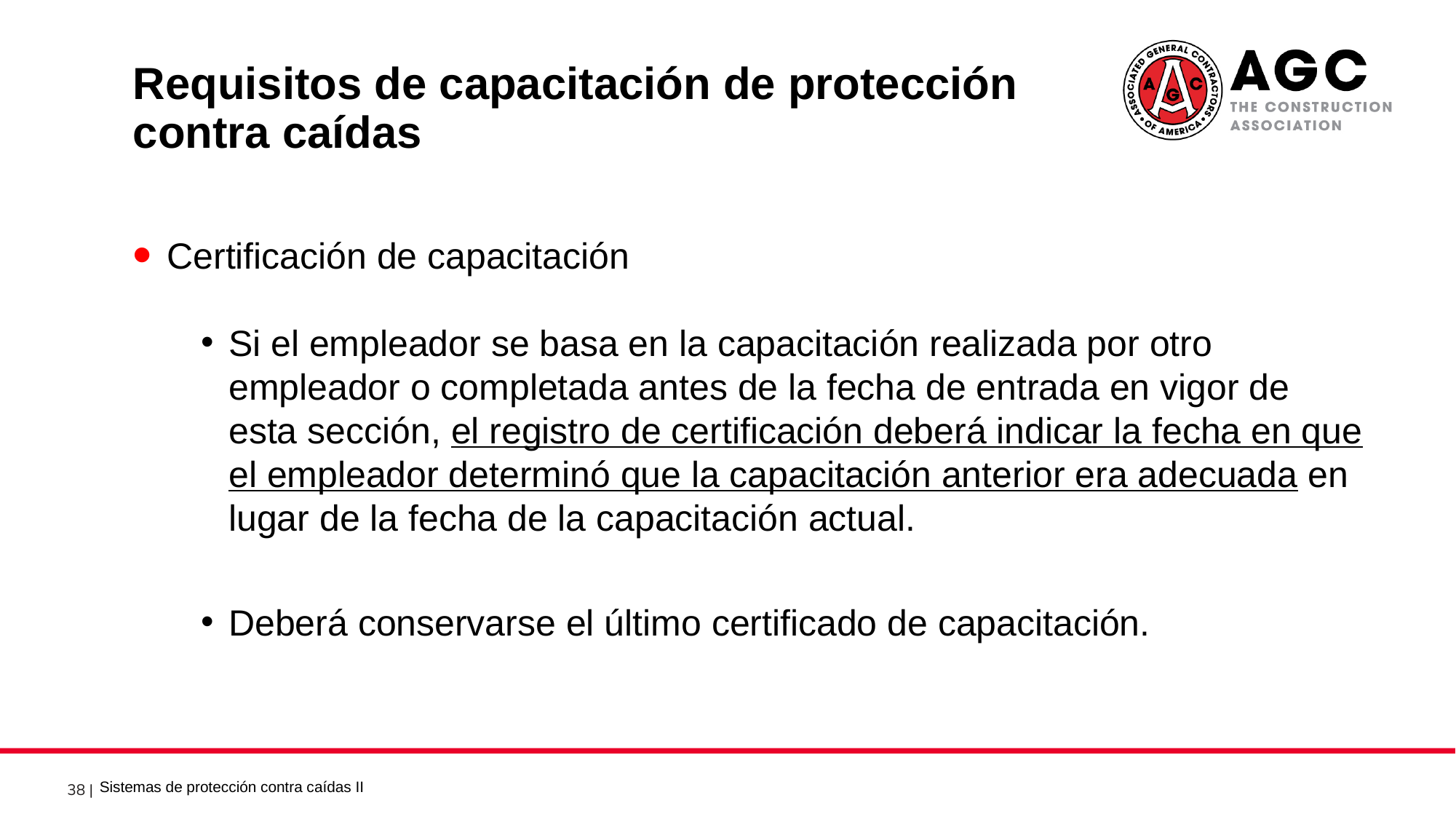

Requisitos de capacitación de protección contra caídas 5
Certificación de capacitación

Si el empleador se basa en la capacitación realizada por otro empleador o completada antes de la fecha de entrada en vigor de esta sección, el registro de certificación deberá indicar la fecha en que el empleador determinó que la capacitación anterior era adecuada en lugar de la fecha de la capacitación actual.

Deberá conservarse el último certificado de capacitación.
Sistemas de protección contra caídas II